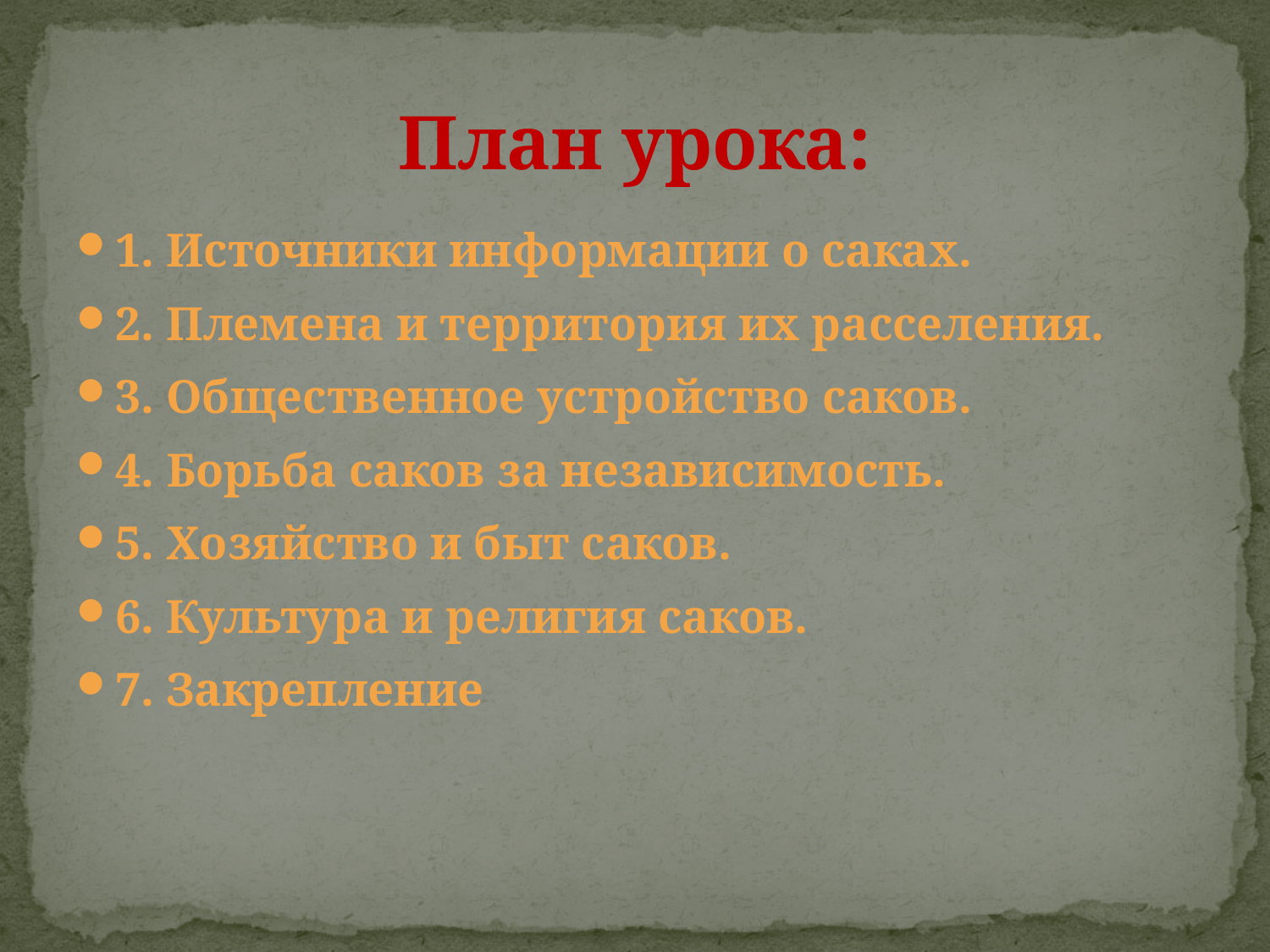

# План урока:
1. Источники информации о саках.
2. Племена и территория их расселения.
3. Общественное устройство саков.
4. Борьба саков за независимость.
5. Хозяйство и быт саков.
6. Культура и религия саков.
7. Закрепление